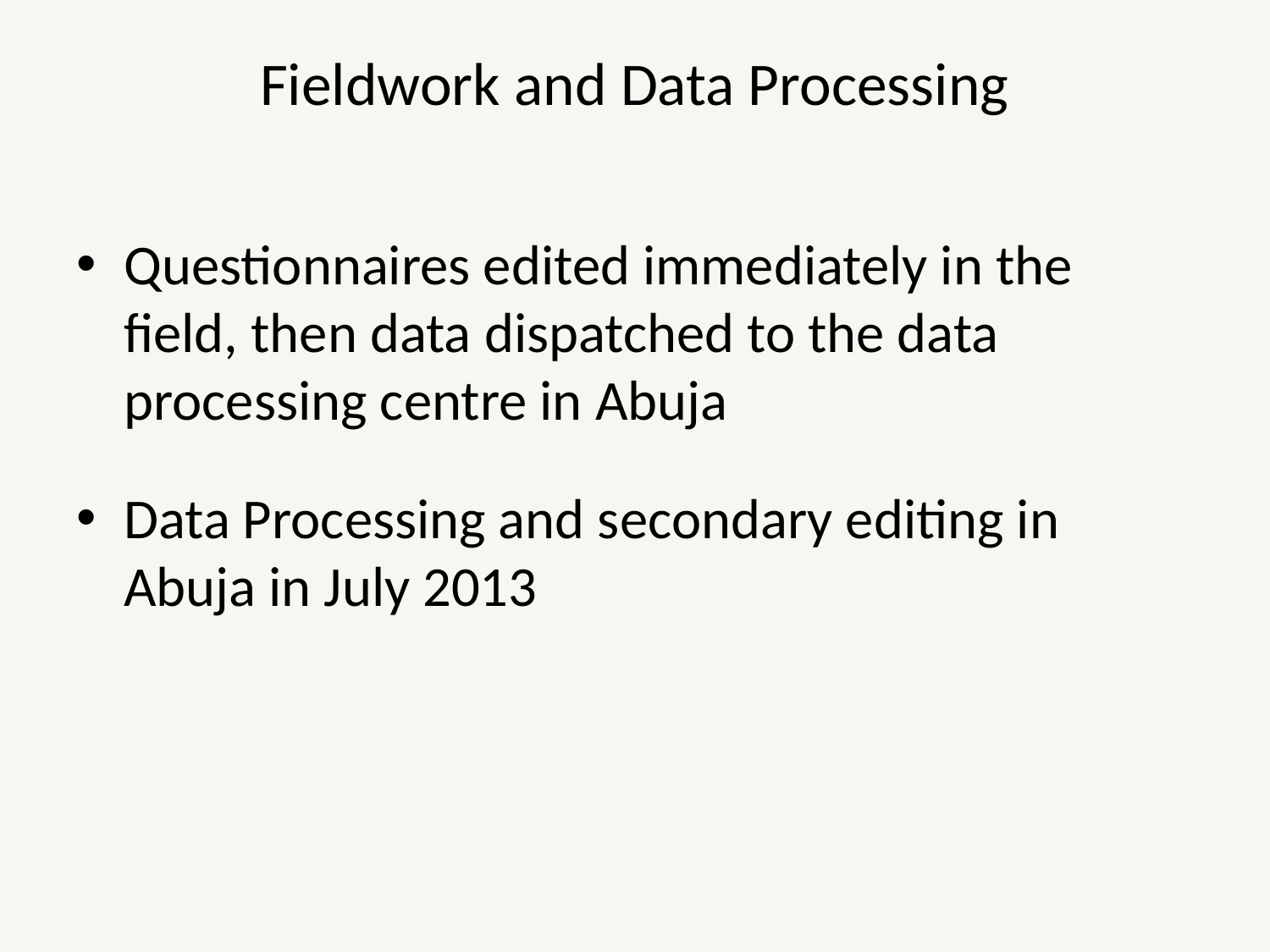

# Fieldwork and Data Processing
Questionnaires edited immediately in the field, then data dispatched to the data processing centre in Abuja
Data Processing and secondary editing in Abuja in July 2013